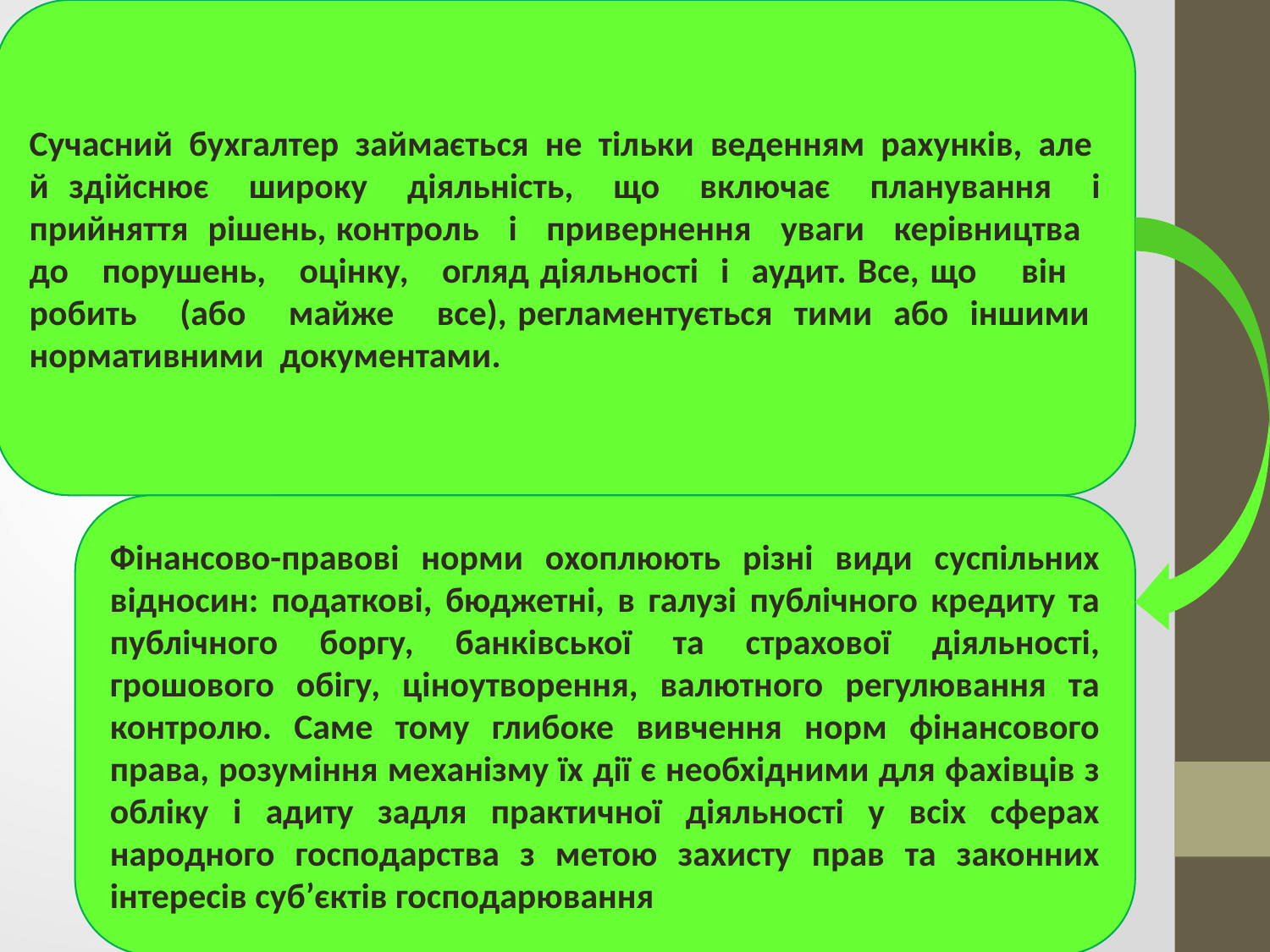

Сучасний  бухгалтер  займається  не  тільки  веденням  рахунків,  але  й здійснює  широку  діяльність,  що  включає  планування  і прийняття  рішень, контроль   і   привернення   уваги   керівництва   до   порушень,   оцінку,   огляд діяльності  і  аудит. Все, що    він    робить    (або    майже    все), регламентується  тими  або  іншими  нормативними  документами.

Фінансово-правові норми охоплюють різні види суспільних відносин: податкові, бюджетні, в галузі публічного кредиту та публічного боргу, банківської та страхової діяльності, грошового обігу, ціноутворення, валютного регулювання та контролю. Саме тому глибоке вивчення норм фінансового права, розуміння механізму їх дії є необхідними для фахівців з обліку і адиту задля практичної діяльності у всіх сферах народного господарства з метою захисту прав та законних інтересів суб’єктів господарювання